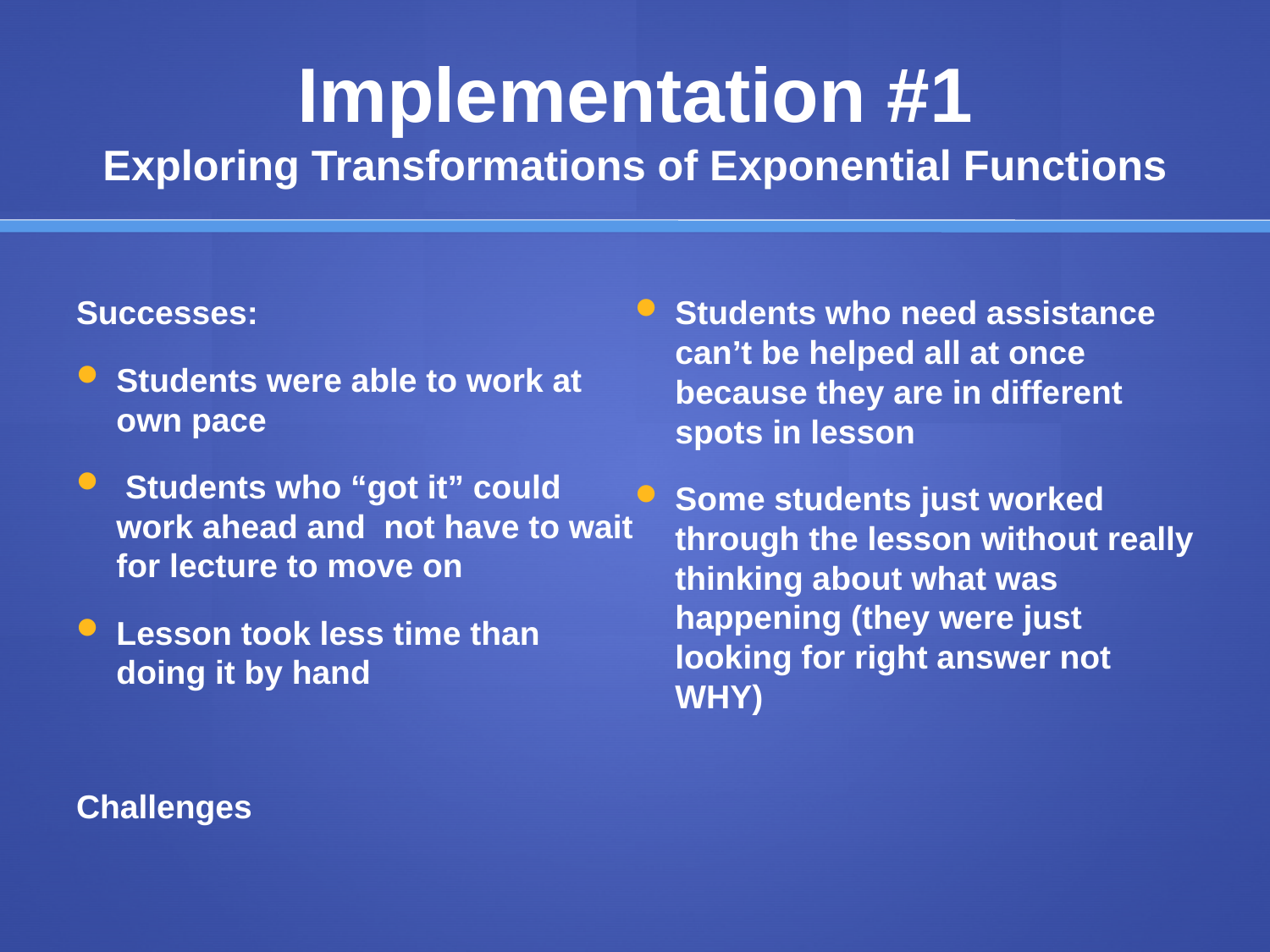

# Implementation #1 Exploring Transformations of Exponential Functions
Successes:
Students were able to work at own pace
 Students who “got it” could work ahead and  not have to wait for lecture to move on
Lesson took less time than doing it by hand

Challenges
Students who need assistance can’t be helped all at once because they are in different spots in lesson
Some students just worked through the lesson without really thinking about what was happening (they were just looking for right answer not WHY)